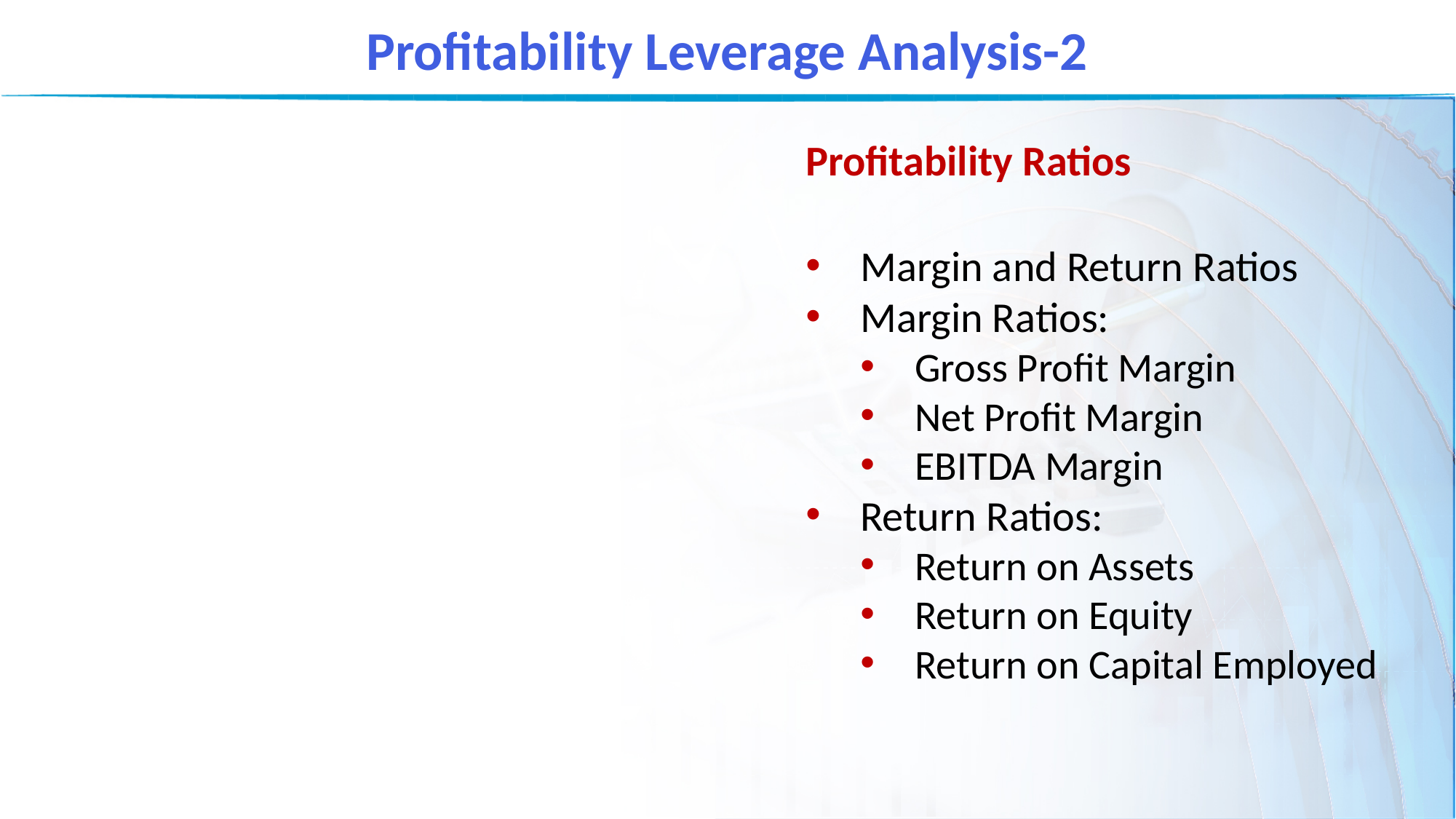

Profitability Leverage Analysis-2
Profitability Ratios

Margin and Return Ratios
Margin Ratios:
Gross Profit Margin
Net Profit Margin
EBITDA Margin
Return Ratios:
Return on Assets
Return on Equity
Return on Capital Employed